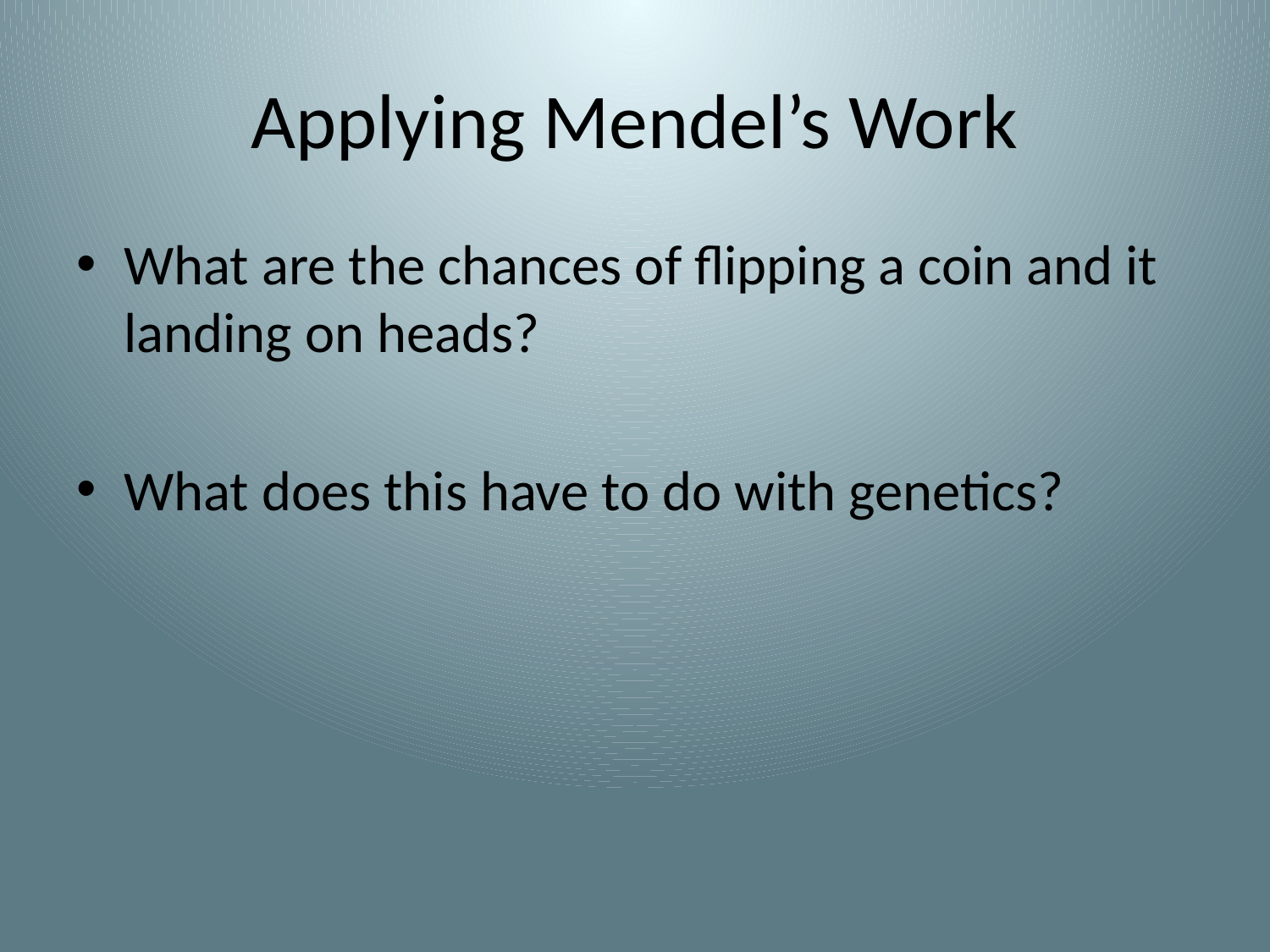

# Applying Mendel’s Work
What are the chances of flipping a coin and it landing on heads?

What does this have to do with genetics?